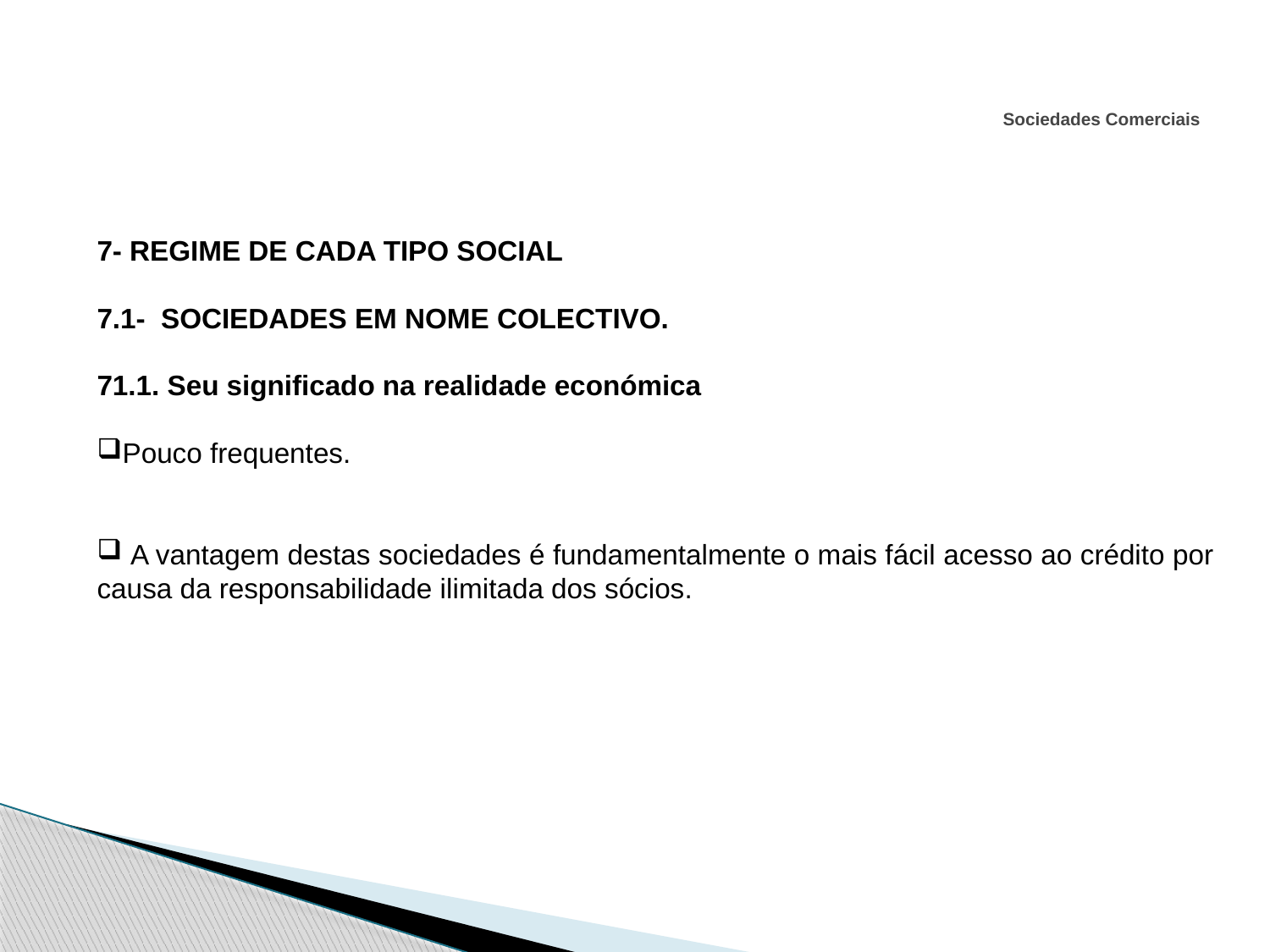

# Sociedades Comerciais
7- REGIME DE CADA TIPO SOCIAL

7.1-  SOCIEDADES EM NOME COLECTIVO.

71.1. Seu significado na realidade económica

Pouco frequentes.

 A vantagem destas sociedades é fundamentalmente o mais fácil acesso ao crédito por causa da responsabilidade ilimitada dos sócios.